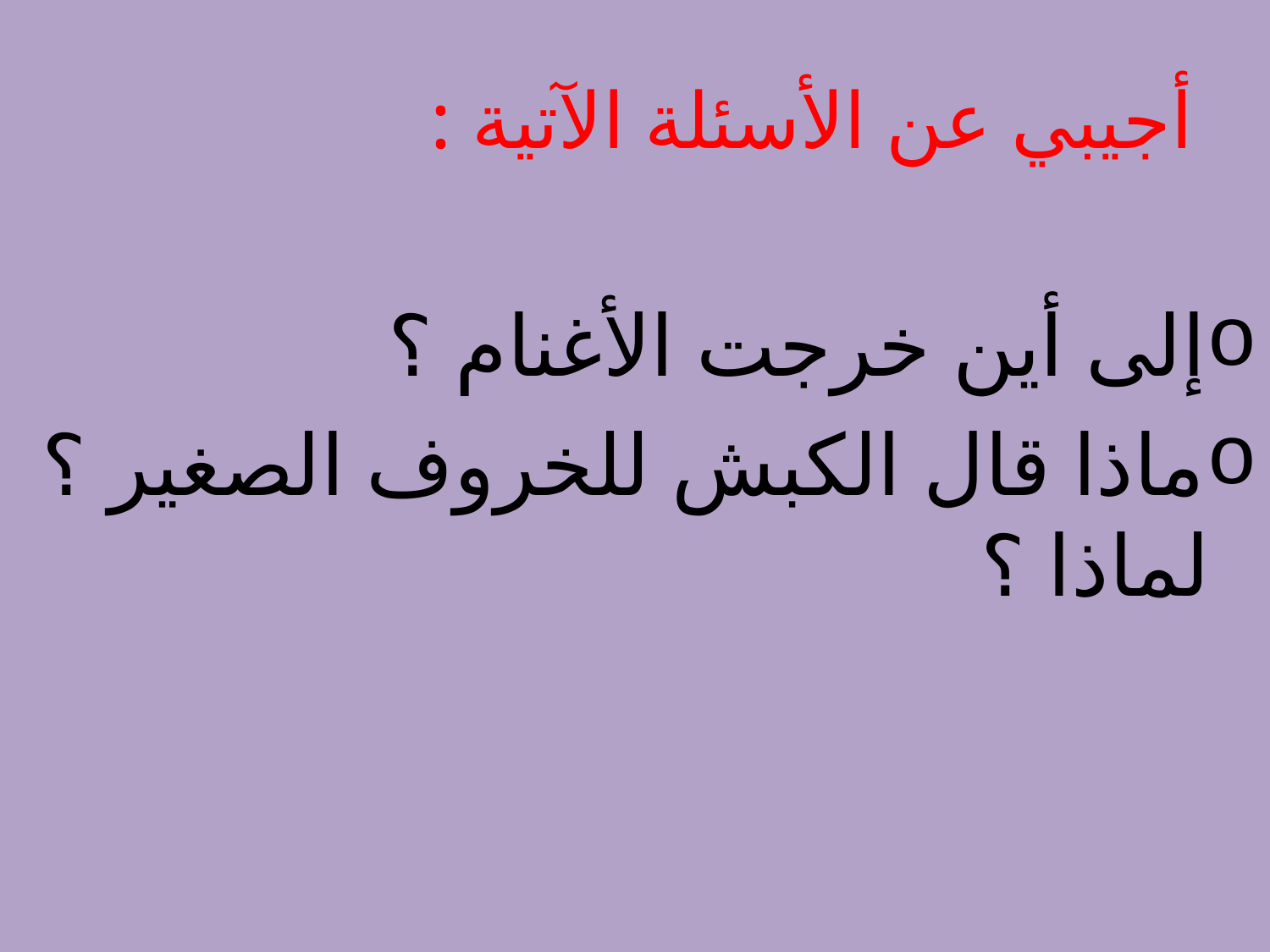

# أجيبي عن الأسئلة الآتية :
إلى أين خرجت الأغنام ؟
ماذا قال الكبش للخروف الصغير ؟ لماذا ؟